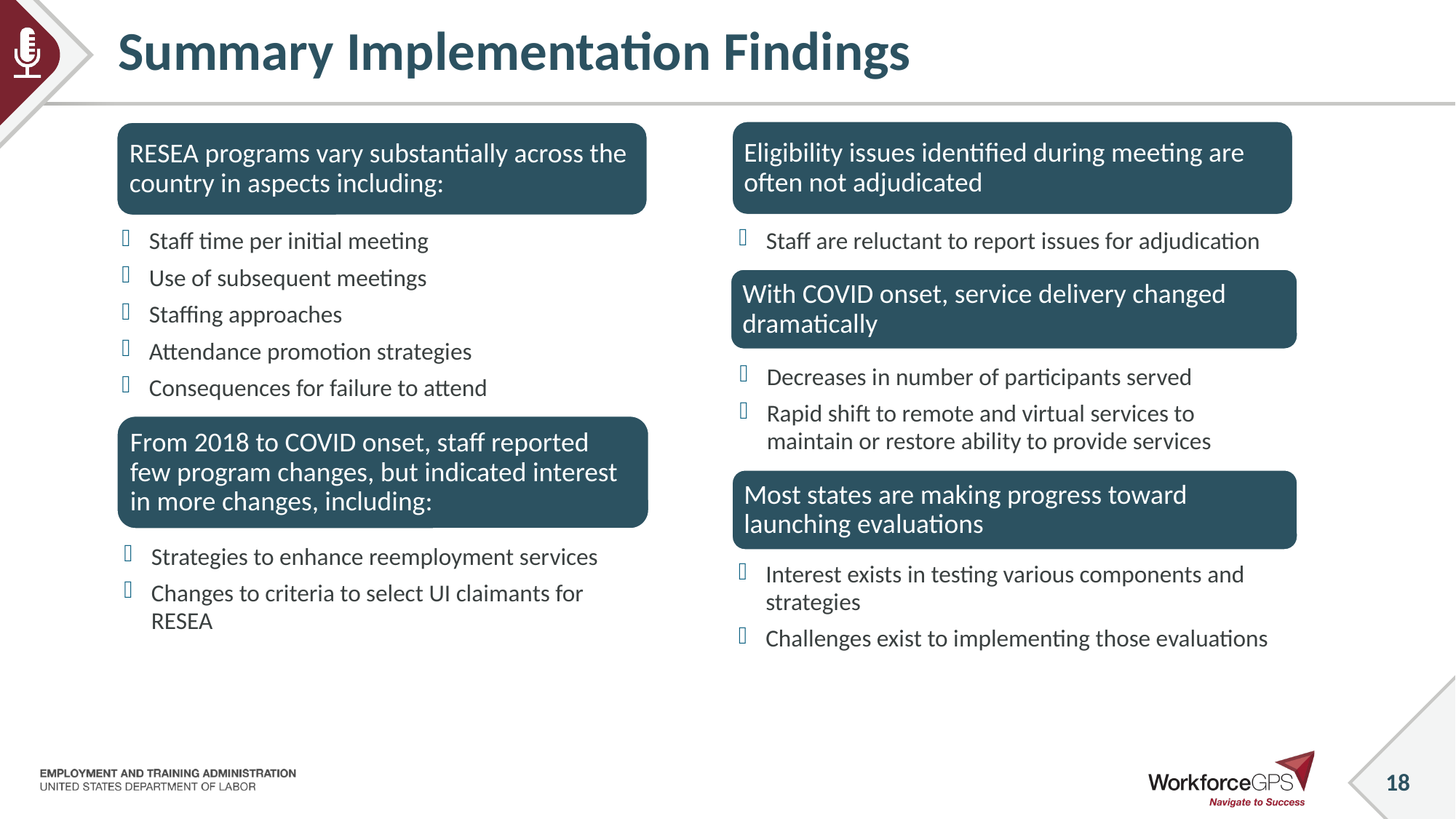

# Summary Implementation Findings

Eligibility issues identified during meeting are often not adjudicated

RESEA programs vary substantially across the country in aspects including:
Staff are reluctant to report issues for adjudication
Staff time per initial meeting
Use of subsequent meetings
Staffing approaches
Attendance promotion strategies
Consequences for failure to attend

With COVID onset, service delivery changed dramatically
Decreases in number of participants served
Rapid shift to remote and virtual services to maintain or restore ability to provide services

From 2018 to COVID onset, staff reported few program changes, but indicated interest in more changes, including:

Most states are making progress toward launching evaluations
Strategies to enhance reemployment services
Changes to criteria to select UI claimants for RESEA
Interest exists in testing various components and strategies
Challenges exist to implementing those evaluations
18